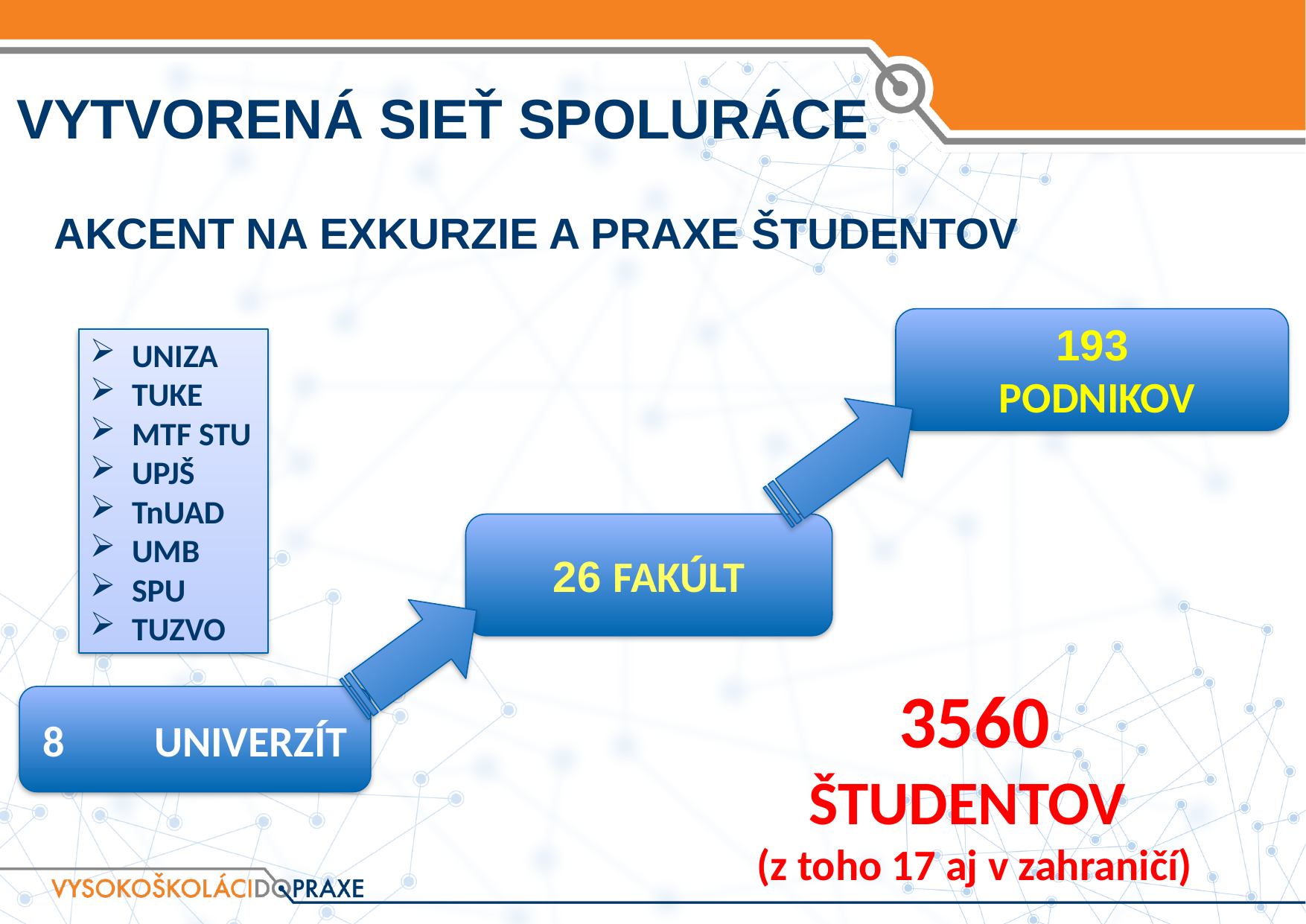

# VYTVORENÁ SIEŤ SPOLURÁCE
Akcent na exkurzie a praxe študentov
193
 PODNIKOV
UNIZA
TUKE
MTF STU
UPJŠ
TnUAD
UMB
SPU
TUZVO

26 FAKÚLT

3560
ŠTUDENTOV
(z toho 17 aj v zahraničí)
8 	UNIVERZÍT